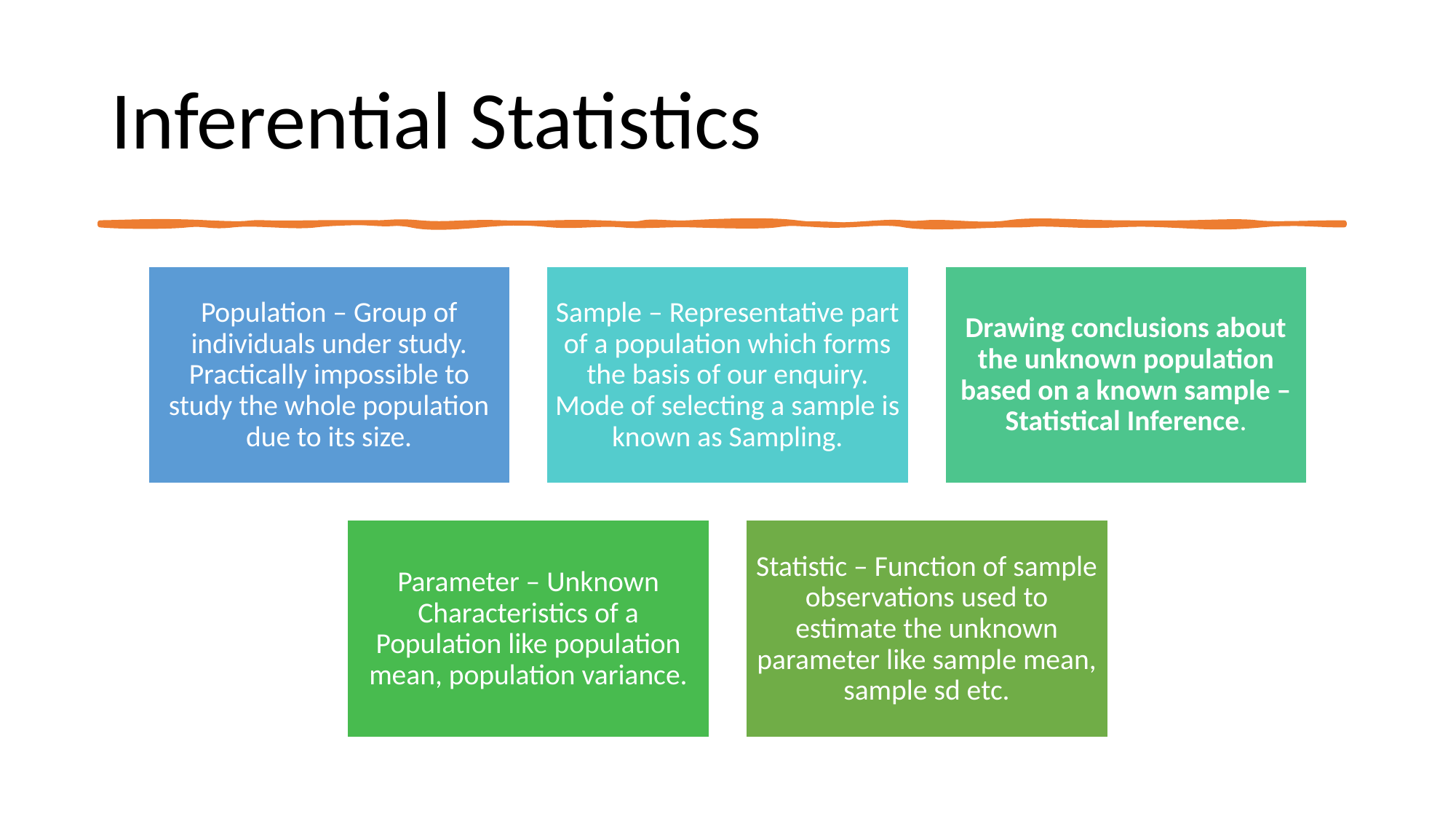

# Inferential Statistics

Population – Group of individuals under study. Practically impossible to study the whole population due to its size.
Sample – Representative part of a population which forms the basis of our enquiry. Mode of selecting a sample is known as Sampling.
Drawing conclusions about the unknown population based on a known sample – Statistical Inference.
Parameter – Unknown Characteristics of a Population like population mean, population variance.
Statistic – Function of sample observations used to estimate the unknown parameter like sample mean, sample sd etc.